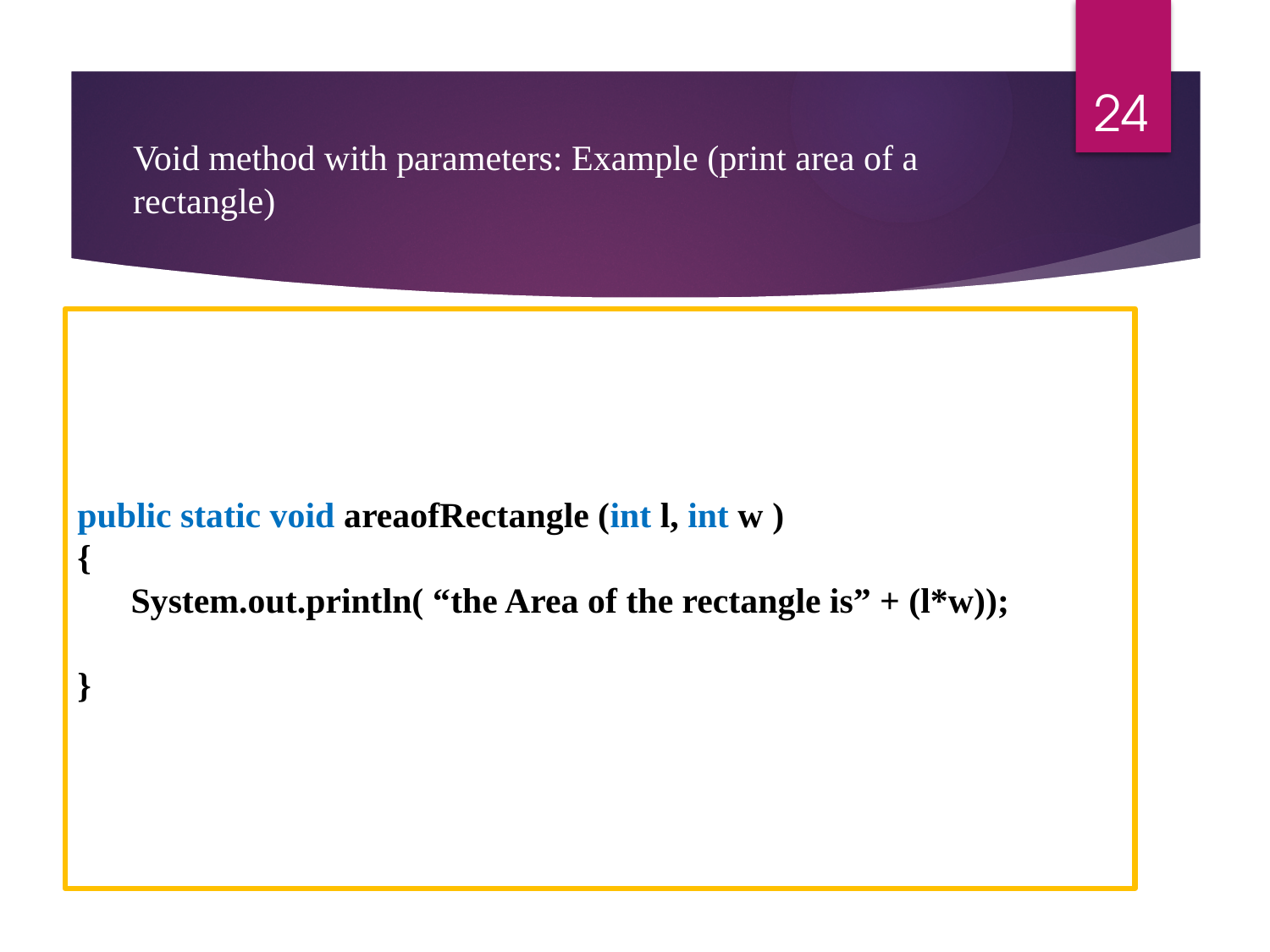

24
# Void method with parameters: Example (print area of a rectangle)
public static void areaofRectangle (int l, int w )
{
      System.out.println( “the Area of the rectangle is” + (l*w));

}